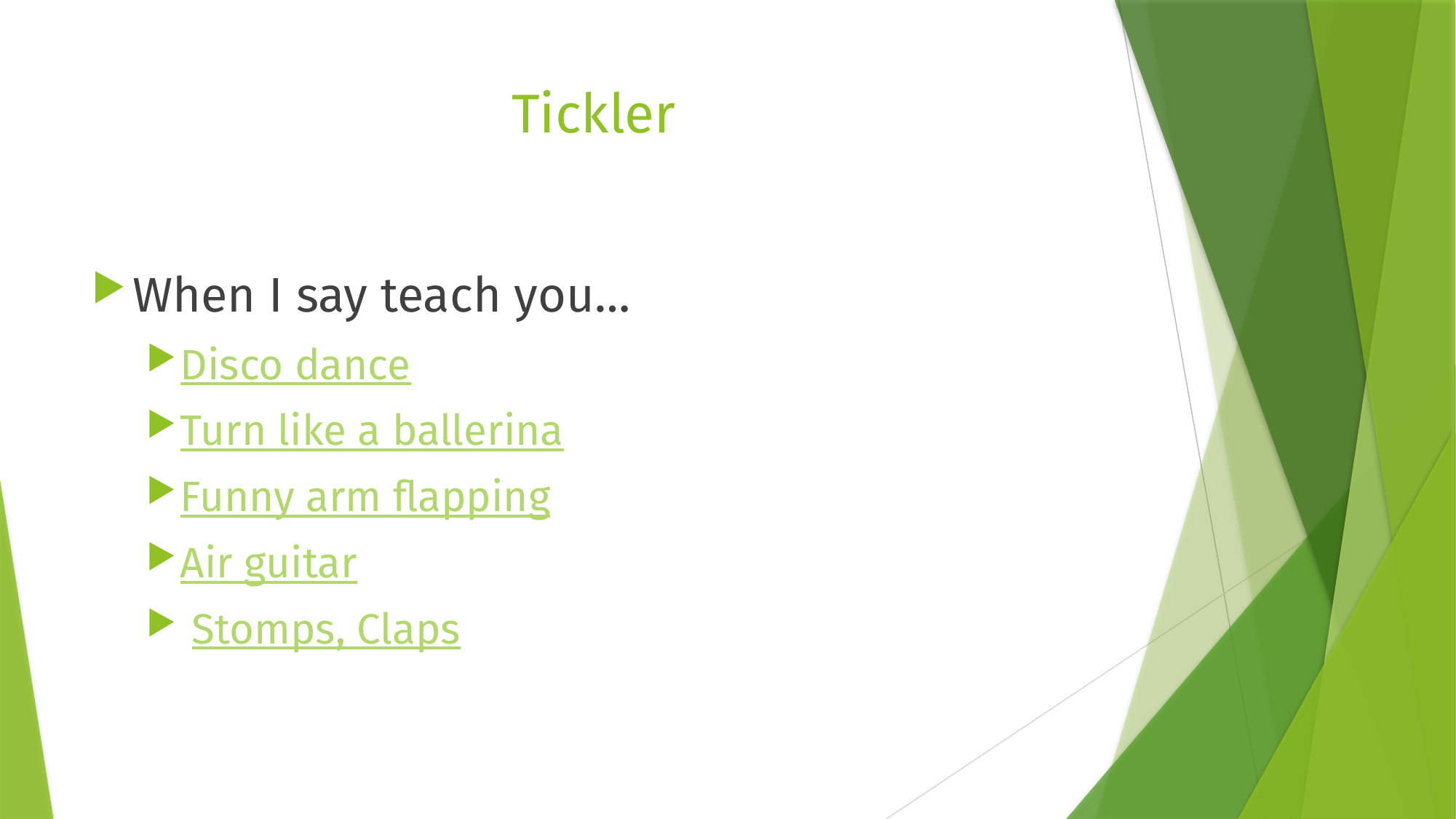

# Tickler
When I say teach you…
Disco dance
Turn like a ballerina
Funny arm flapping
Air guitar
 Stomps, Claps